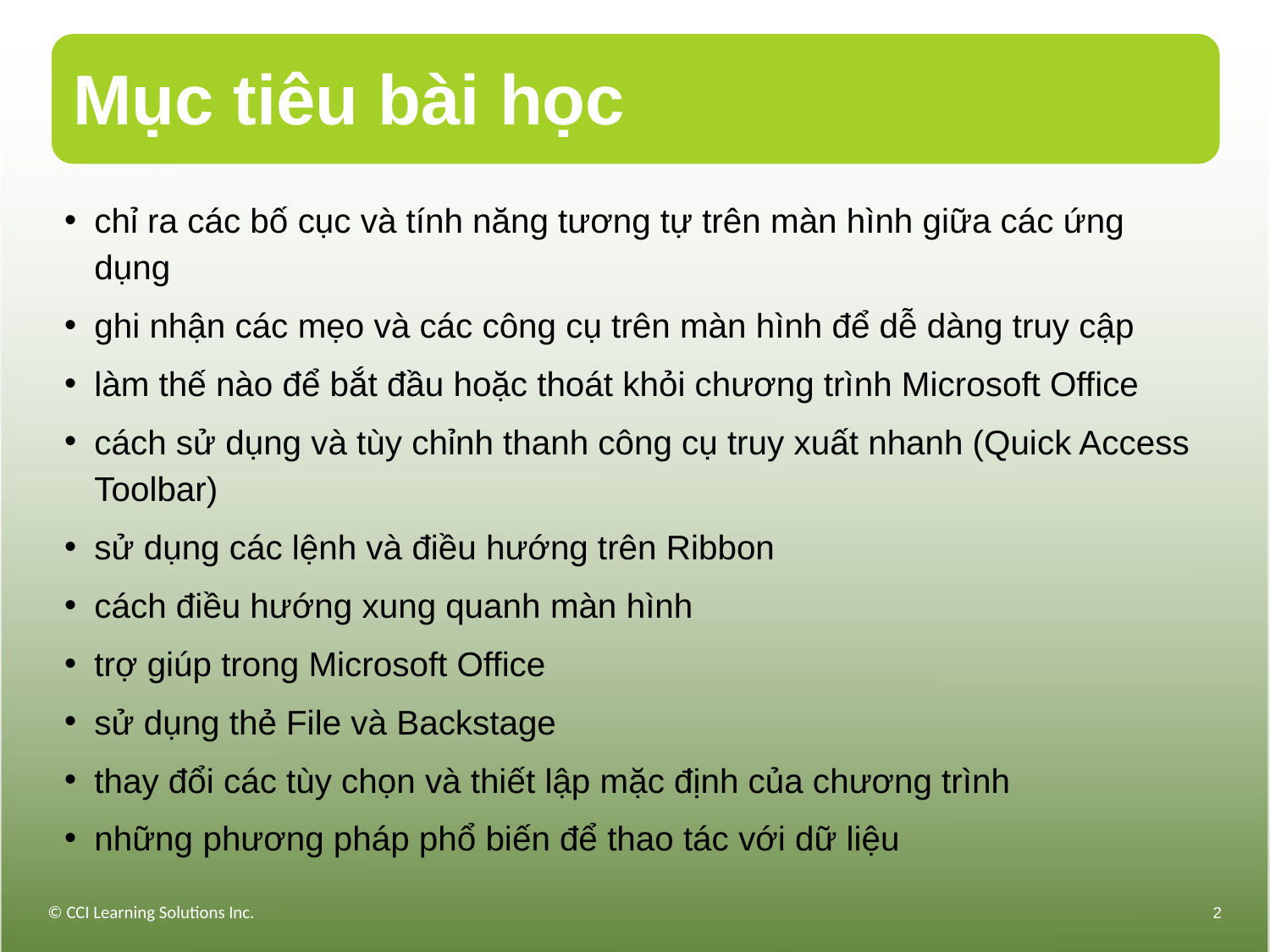

# Mục tiêu bài học
chỉ ra các bố cục và tính năng tương tự trên màn hình giữa các ứng dụng
ghi nhận các mẹo và các công cụ trên màn hình để dễ dàng truy cập
làm thế nào để bắt đầu hoặc thoát khỏi chương trình Microsoft Office
cách sử dụng và tùy chỉnh thanh công cụ truy xuất nhanh (Quick Access Toolbar)
sử dụng các lệnh và điều hướng trên Ribbon
cách điều hướng xung quanh màn hình
trợ giúp trong Microsoft Office
sử dụng thẻ File và Backstage
thay đổi các tùy chọn và thiết lập mặc định của chương trình
những phương pháp phổ biến để thao tác với dữ liệu
© CCI Learning Solutions Inc.
2